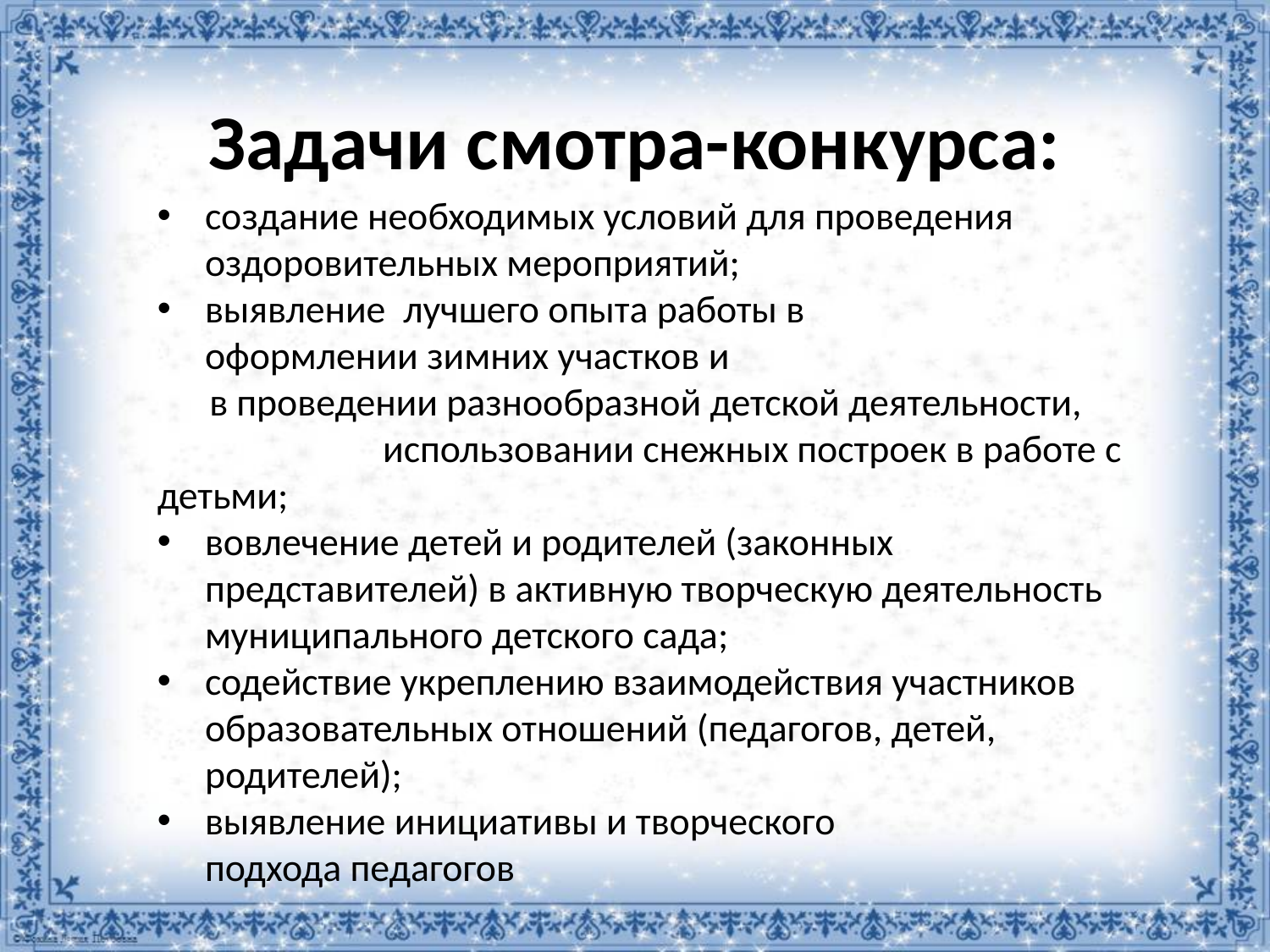

# Задачи смотра-конкурса:

создание необходимых условий для проведения оздоровительных мероприятий;
выявление  лучшего опыта работы в оформлении зимних участков и
      в проведении разнообразной детской деятельности,                                 использовании снежных построек в работе с детьми;
вовлечение детей и родителей (законных представителей) в активную творческую деятельность муниципального детского сада;
содействие укреплению взаимодействия участников образовательных отношений (педагогов, детей, родителей);
выявление инициативы и творческого подхода педагогов